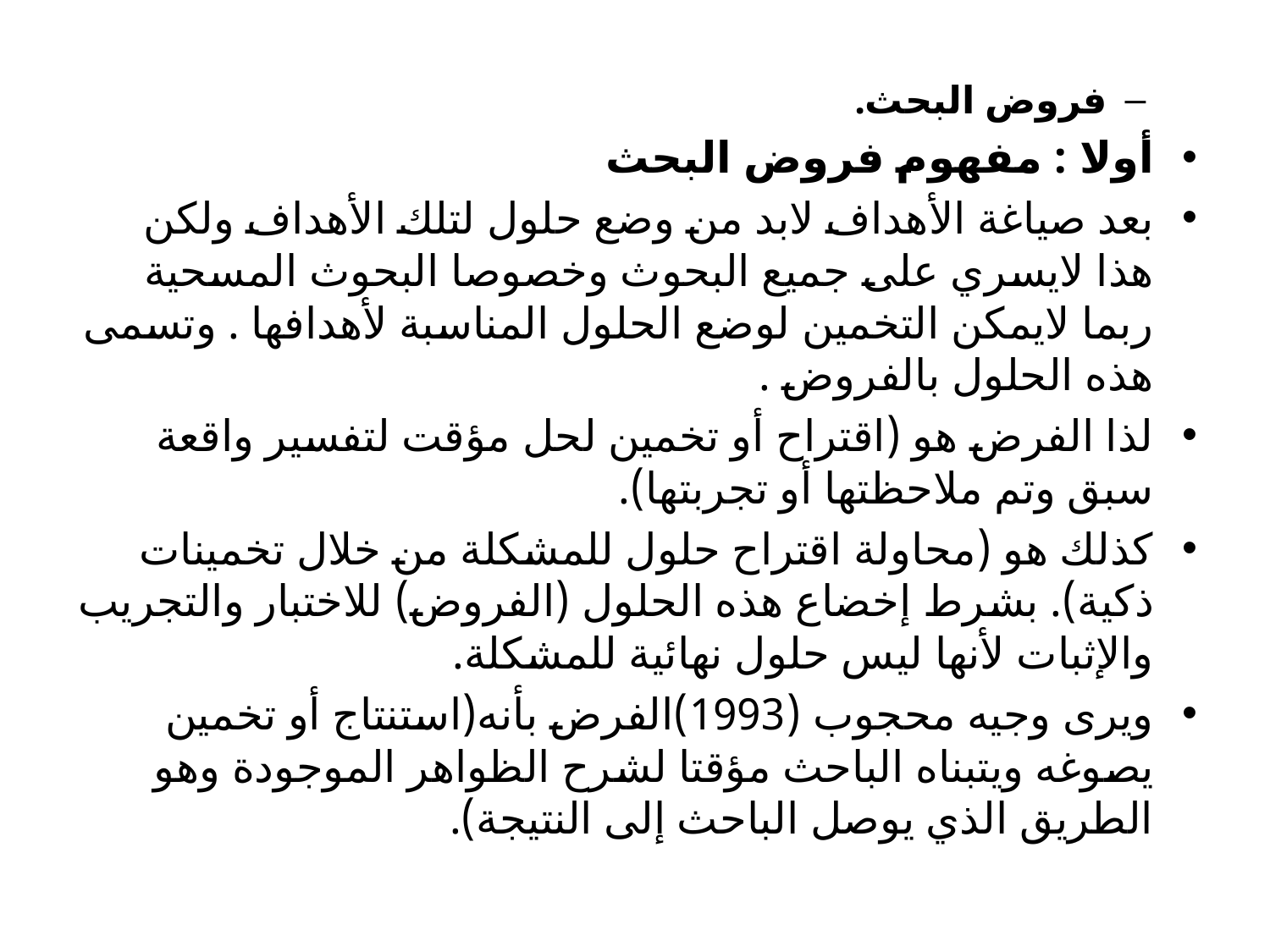

فروض البحث.
أولا : مفهوم فروض البحث
بعد صياغة الأهداف لابد من وضع حلول لتلك الأهداف ولكن هذا لايسري على جميع البحوث وخصوصا البحوث المسحية ربما لايمكن التخمين لوضع الحلول المناسبة لأهدافها . وتسمى هذه الحلول بالفروض .
لذا الفرض هو (اقتراح أو تخمين لحل مؤقت لتفسير واقعة سبق وتم ملاحظتها أو تجربتها).
كذلك هو (محاولة اقتراح حلول للمشكلة من خلال تخمينات ذكية). بشرط إخضاع هذه الحلول (الفروض) للاختبار والتجريب والإثبات لأنها ليس حلول نهائية للمشكلة.
ويرى وجيه محجوب (1993)الفرض بأنه(استنتاج أو تخمين يصوغه ويتبناه الباحث مؤقتا لشرح الظواهر الموجودة وهو الطريق الذي يوصل الباحث إلى النتيجة).